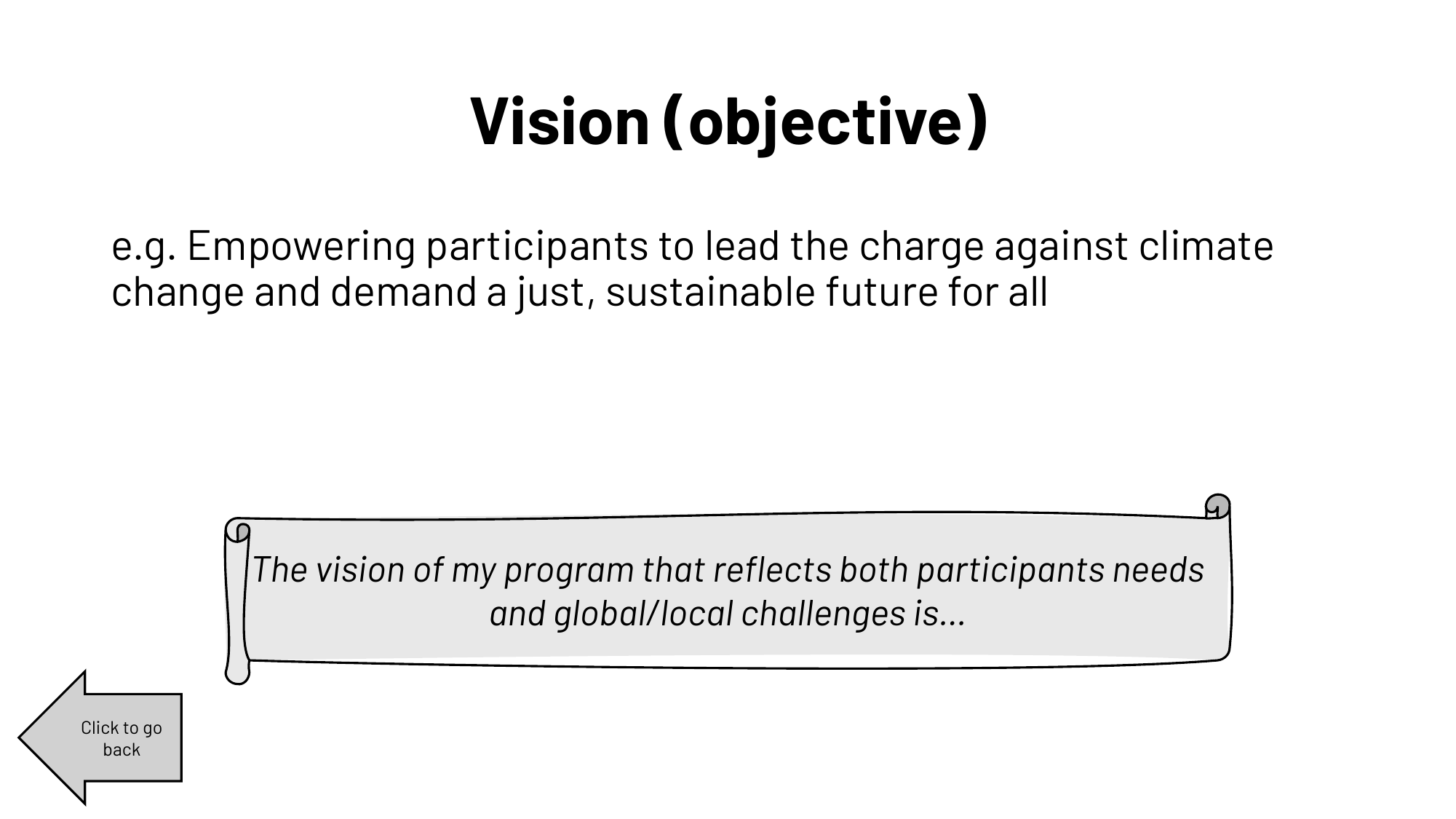

# Vision (objective)
e.g. Empowering participants to lead the charge against climate change and demand a just, sustainable future for all
The vision of my program that reflects both participants needs and global/local challenges is…
Click to go back